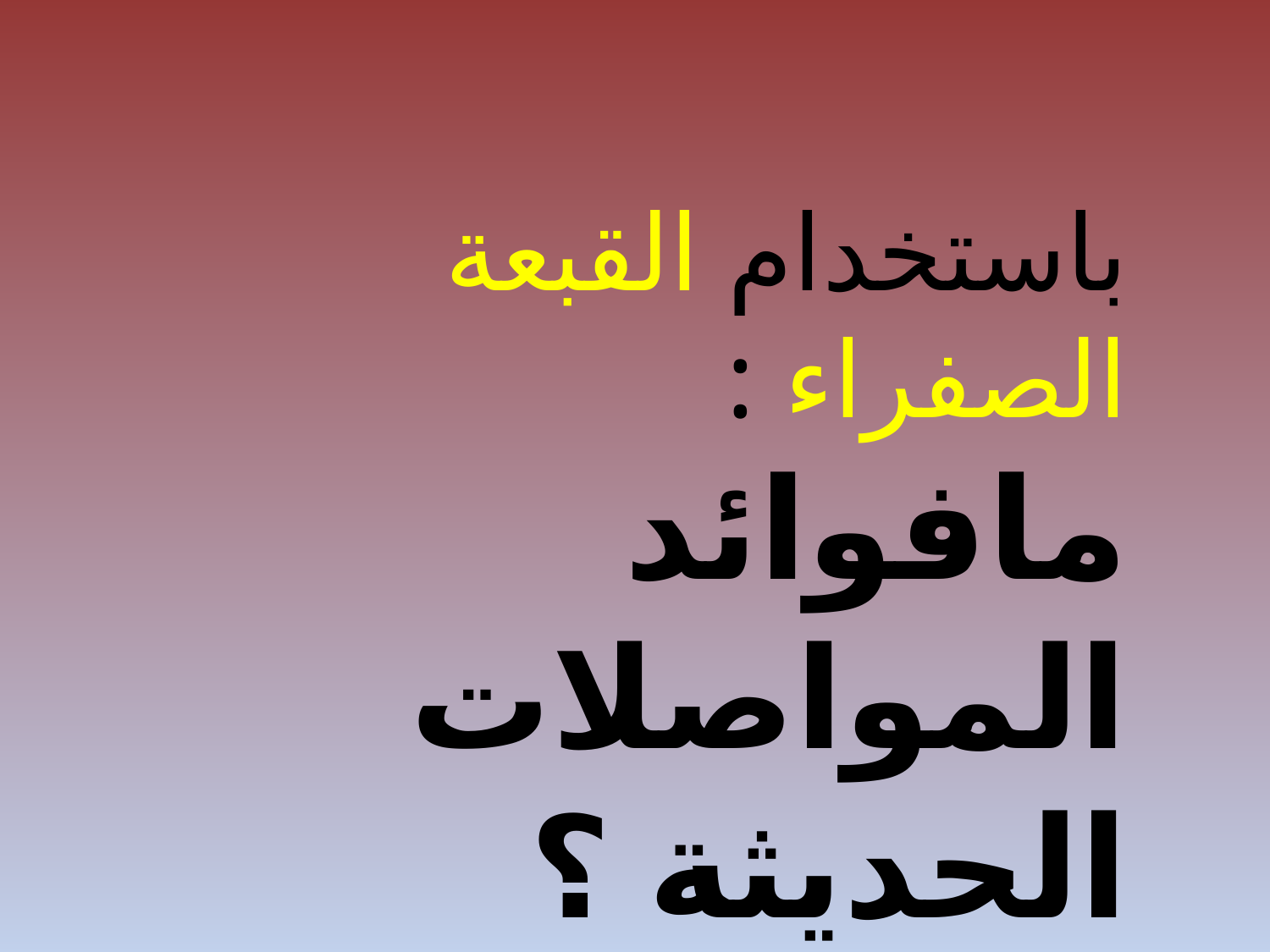

باستخدام القبعة الصفراء :
مافوائد المواصلات الحديثة ؟